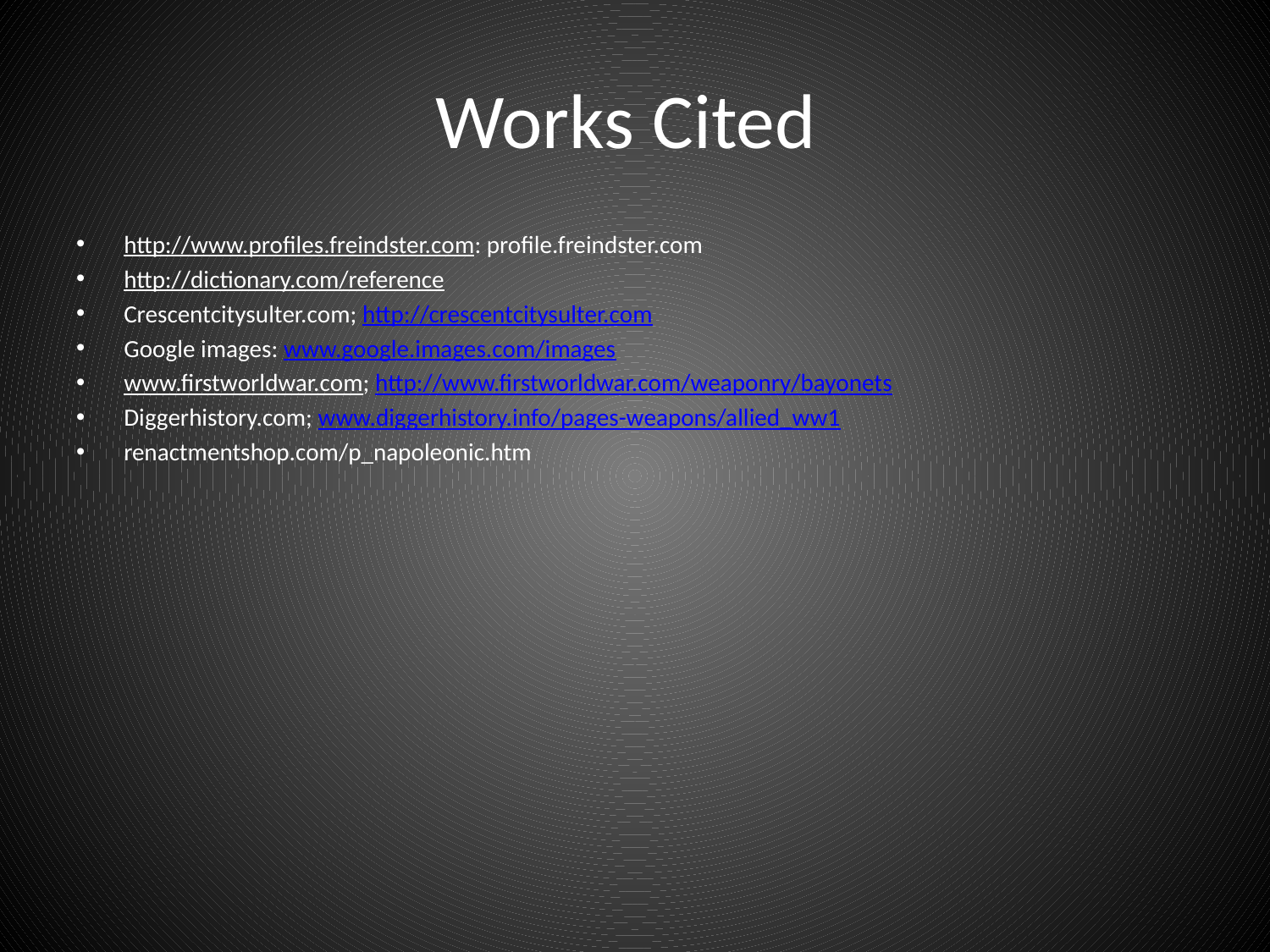

# Works Cited
http://www.profiles.freindster.com: profile.freindster.com
http://dictionary.com/reference
Crescentcitysulter.com; http://crescentcitysulter.com
Google images: www.google.images.com/images
www.firstworldwar.com; http://www.firstworldwar.com/weaponry/bayonets
Diggerhistory.com; www.diggerhistory.info/pages-weapons/allied_ww1
renactmentshop.com/p_napoleonic.htm